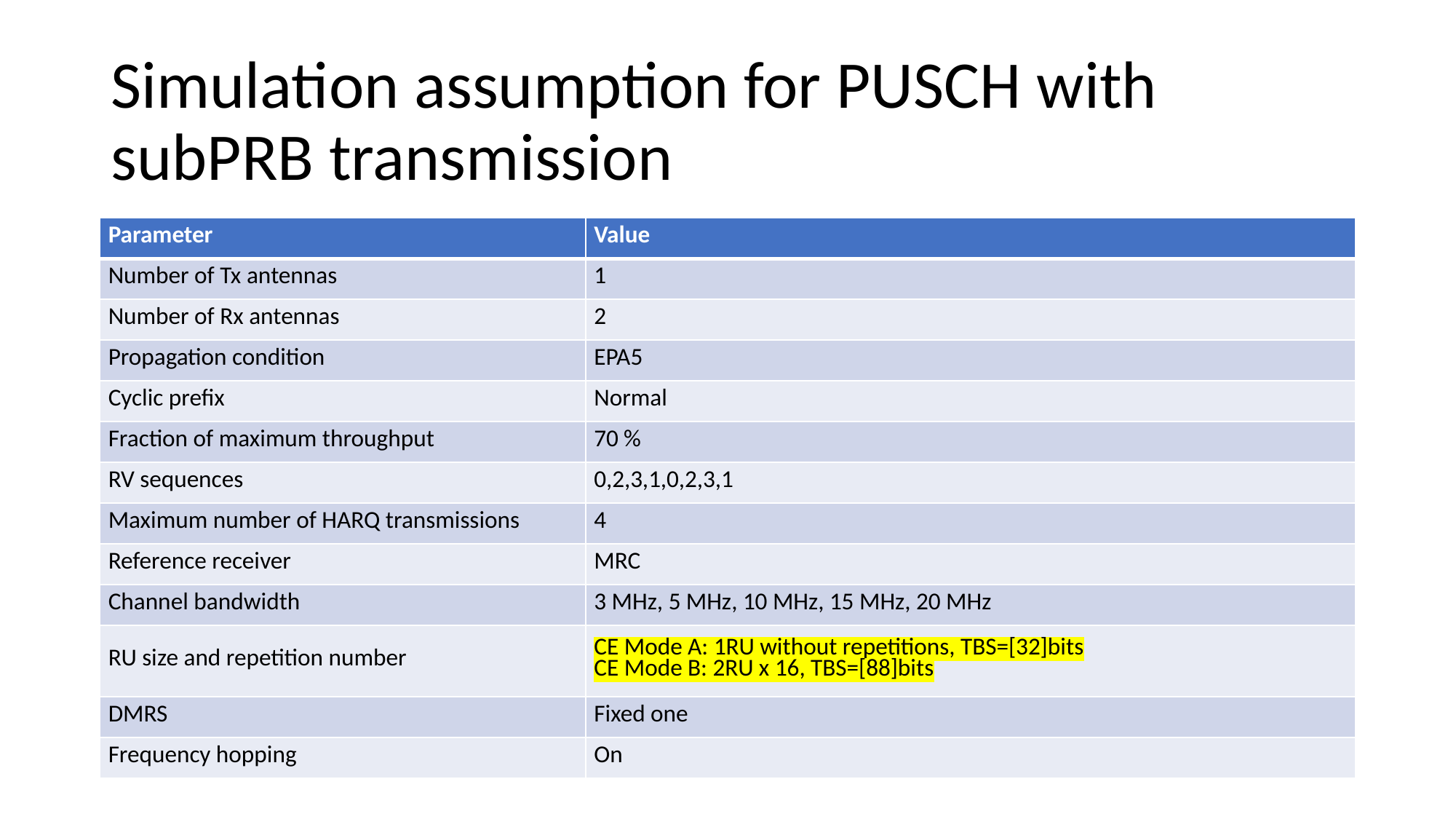

# Simulation assumption for PUSCH with subPRB transmission
| Parameter | Value |
| --- | --- |
| Number of Tx antennas | 1 |
| Number of Rx antennas | 2 |
| Propagation condition | EPA5 |
| Cyclic prefix | Normal |
| Fraction of maximum throughput | 70 % |
| RV sequences | 0,2,3,1,0,2,3,1 |
| Maximum number of HARQ transmissions | 4 |
| Reference receiver | MRC |
| Channel bandwidth | 3 MHz, 5 MHz, 10 MHz, 15 MHz, 20 MHz |
| RU size and repetition number | CE Mode A: 1RU without repetitions, TBS=[32]bits CE Mode B: 2RU x 16, TBS=[88]bits |
| DMRS | Fixed one |
| Frequency hopping | On |